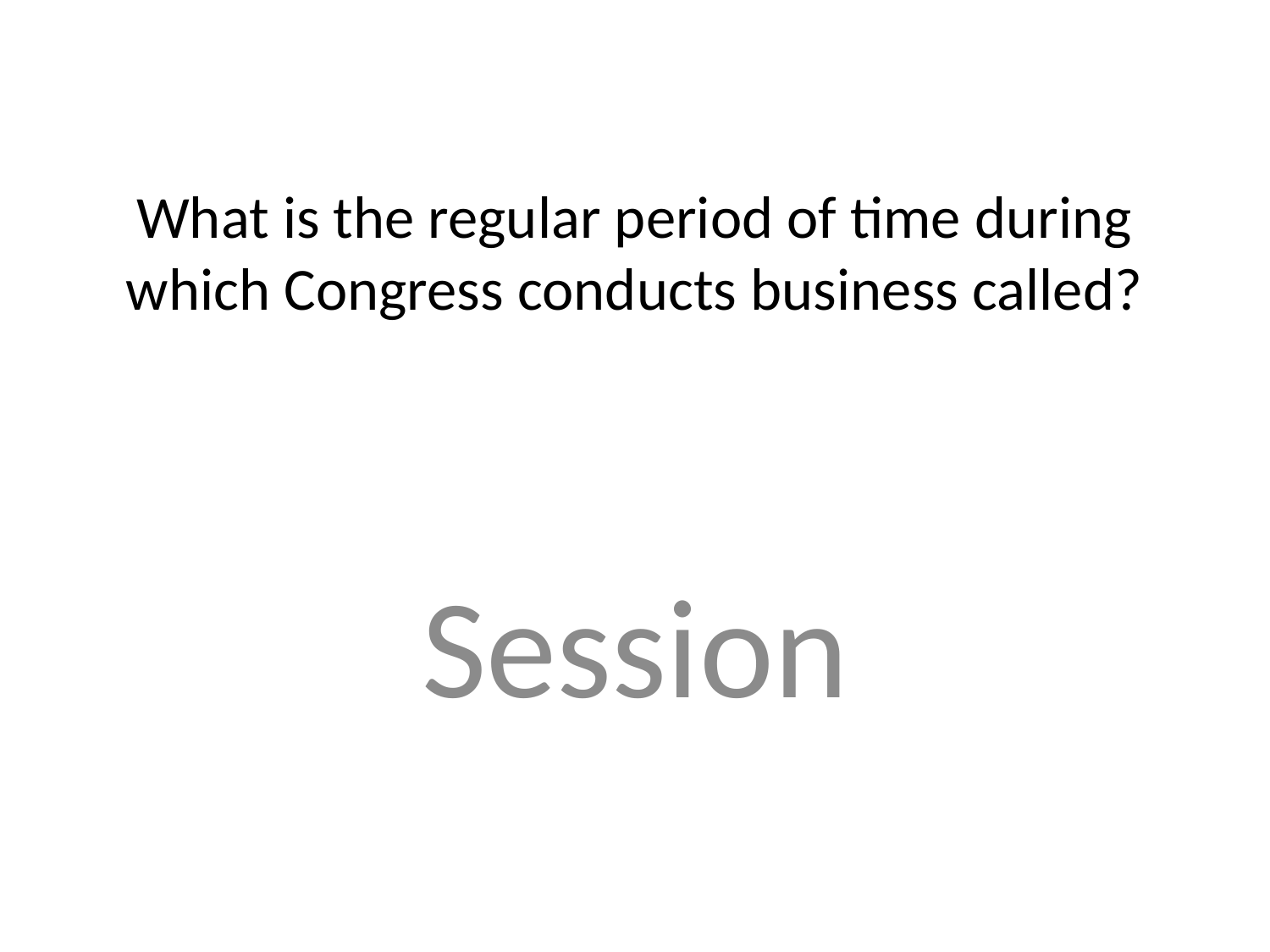

# What is the regular period of time during which Congress conducts business called?
Session